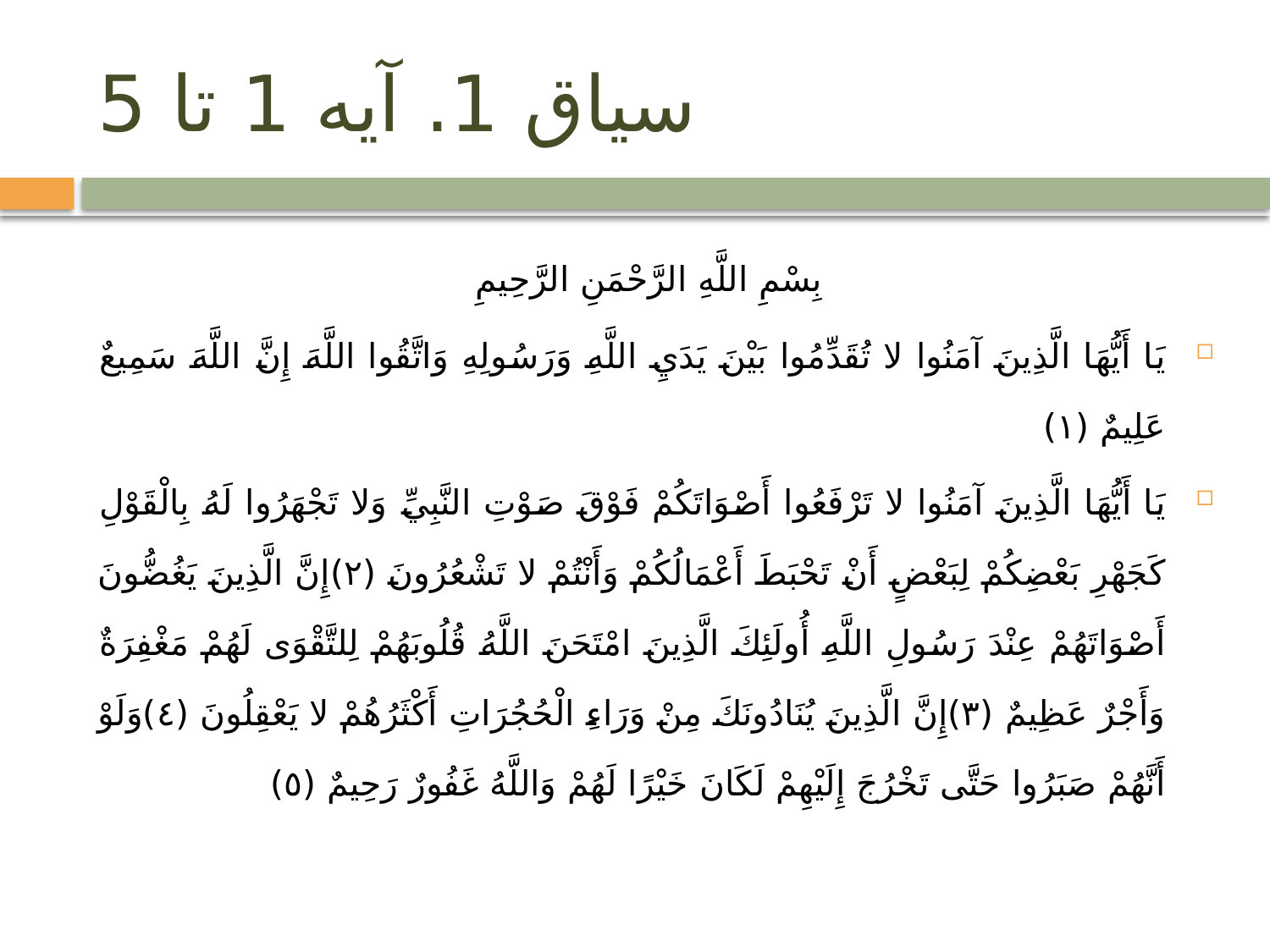

# سیاق 1. آیه 1 تا 5
بِسْمِ اللَّهِ الرَّحْمَنِ الرَّحِيمِ
يَا أَيُّهَا الَّذِينَ آمَنُوا لا تُقَدِّمُوا بَيْنَ يَدَيِ اللَّهِ وَرَسُولِهِ وَاتَّقُوا اللَّهَ إِنَّ اللَّهَ سَمِيعٌ عَلِيمٌ (١)
يَا أَيُّهَا الَّذِينَ آمَنُوا لا تَرْفَعُوا أَصْوَاتَكُمْ فَوْقَ صَوْتِ النَّبِيِّ وَلا تَجْهَرُوا لَهُ بِالْقَوْلِ كَجَهْرِ بَعْضِكُمْ لِبَعْضٍ أَنْ تَحْبَطَ أَعْمَالُكُمْ وَأَنْتُمْ لا تَشْعُرُونَ (٢)إِنَّ الَّذِينَ يَغُضُّونَ أَصْوَاتَهُمْ عِنْدَ رَسُولِ اللَّهِ أُولَئِكَ الَّذِينَ امْتَحَنَ اللَّهُ قُلُوبَهُمْ لِلتَّقْوَى لَهُمْ مَغْفِرَةٌ وَأَجْرٌ عَظِيمٌ (٣)إِنَّ الَّذِينَ يُنَادُونَكَ مِنْ وَرَاءِ الْحُجُرَاتِ أَكْثَرُهُمْ لا يَعْقِلُونَ (٤)وَلَوْ أَنَّهُمْ صَبَرُوا حَتَّى تَخْرُجَ إِلَيْهِمْ لَكَانَ خَيْرًا لَهُمْ وَاللَّهُ غَفُورٌ رَحِيمٌ (٥)